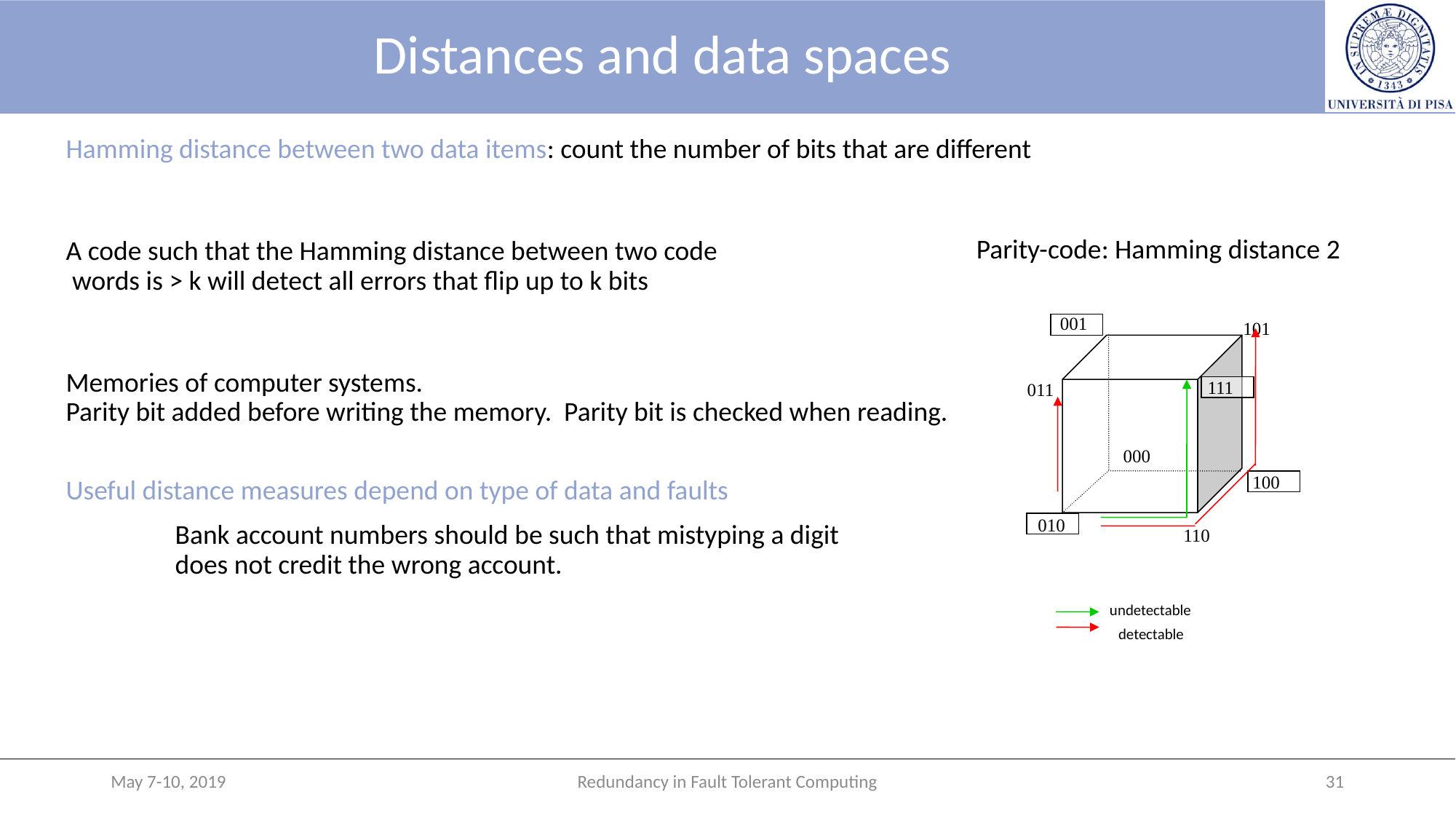

# Distances and data spaces
Hamming distance between two data items: count the number of bits that are different

A code such that the Hamming distance between two code
 words is > k will detect all errors that flip up to k bits

Memories of computer systems.
Parity bit added before writing the memory.  Parity bit is checked when reading.

Useful distance measures depend on type of data and faults
    	Bank account numbers should be such that mistyping a digit
    	does not credit the wrong account.
Parity-code: Hamming distance 2
001
101

111
011

000
100

010

110

undetectable

detectable

May 7-10, 2019
Redundancy in Fault Tolerant Computing
31